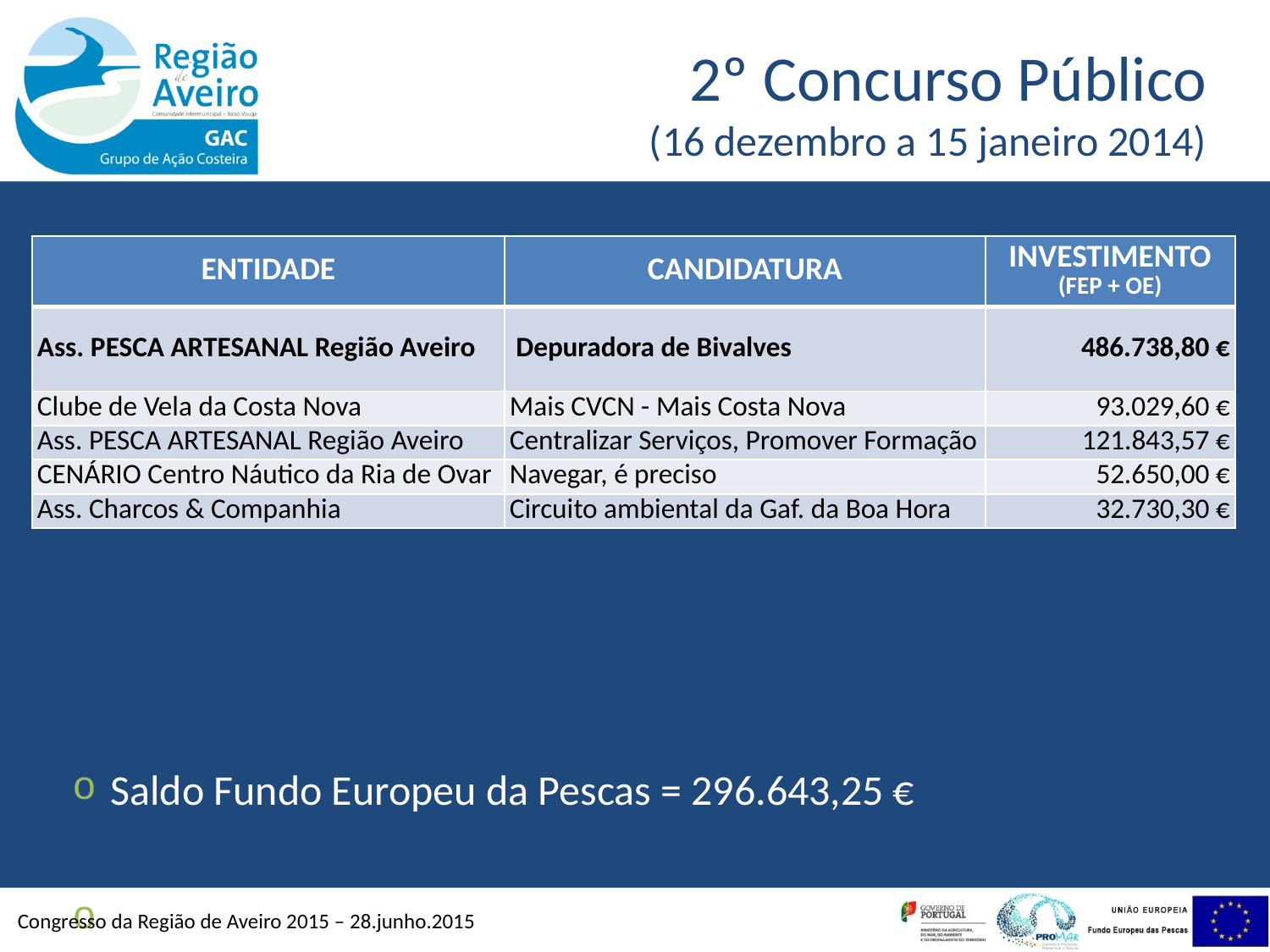

2º Concurso Público
(16 dezembro a 15 janeiro 2014)

Saldo Fundo Europeu da Pescas = 296.643,25 €

Proposta do GAC-RA ao PROMAR
Reprogramação do valor FEP em + 69.000,00€ para aprovação da 1ª candidatura
| ENTIDADE | CANDIDATURA | INVESTIMENTO (FEP + OE) |
| --- | --- | --- |
| Ass. PESCA ARTESANAL Região Aveiro | Depuradora de Bivalves | 486.738,80 € |
| Clube de Vela da Costa Nova | Mais CVCN - Mais Costa Nova | 93.029,60 € |
| Ass. PESCA ARTESANAL Região Aveiro | Centralizar Serviços, Promover Formação | 121.843,57 € |
| CENÁRIO Centro Náutico da Ria de Ovar | Navegar, é preciso | 52.650,00 € |
| Ass. Charcos & Companhia | Circuito ambiental da Gaf. da Boa Hora | 32.730,30 € |
Congresso da Região de Aveiro 2015 – 28.junho.2015